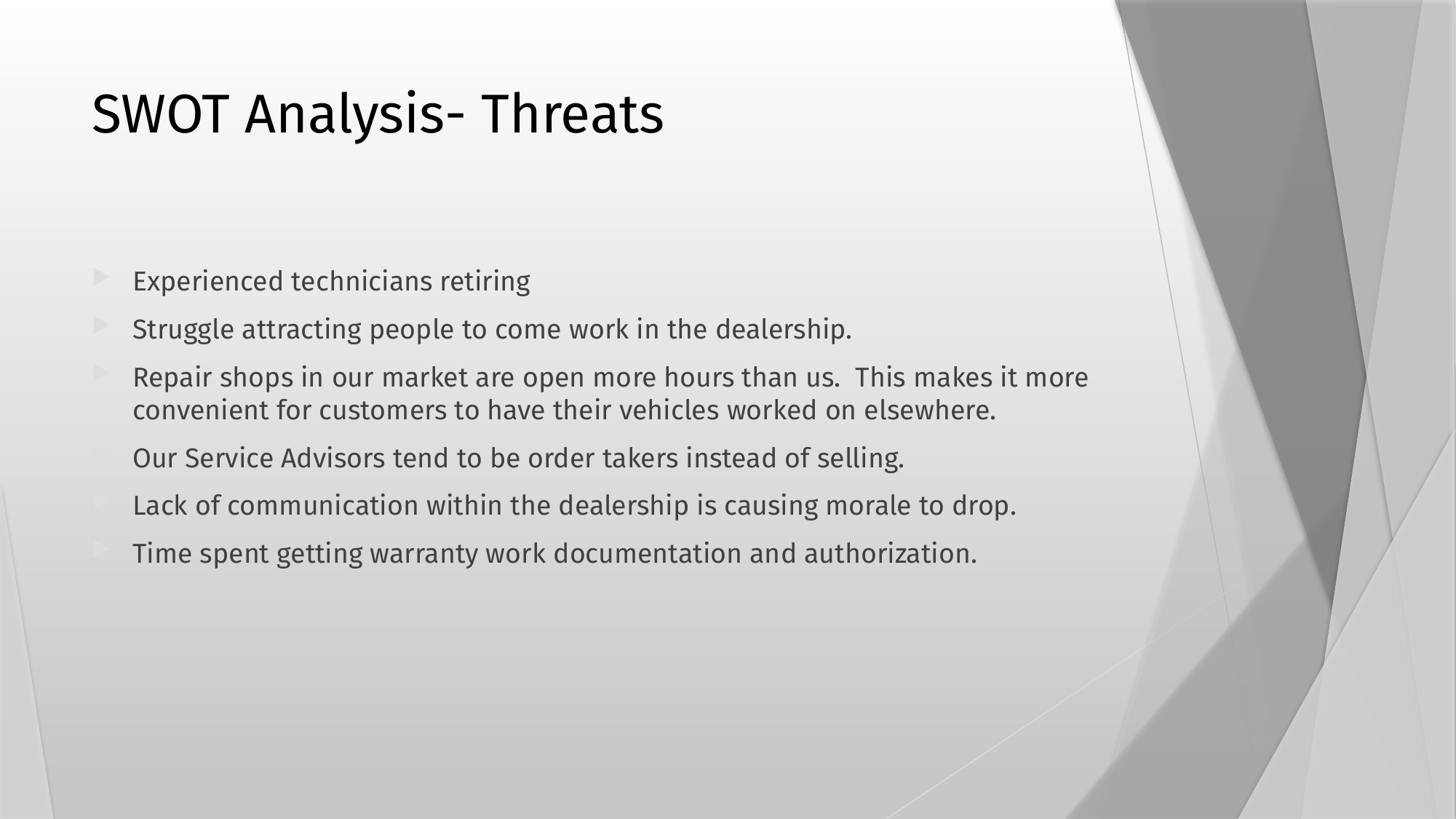

# SWOT Analysis- Threats
Experienced technicians retiring
Struggle attracting people to come work in the dealership.
Repair shops in our market are open more hours than us.  This makes it more convenient for customers to have their vehicles worked on elsewhere.
Our Service Advisors tend to be order takers instead of selling.
Lack of communication within the dealership is causing morale to drop.
Time spent getting warranty work documentation and authorization.